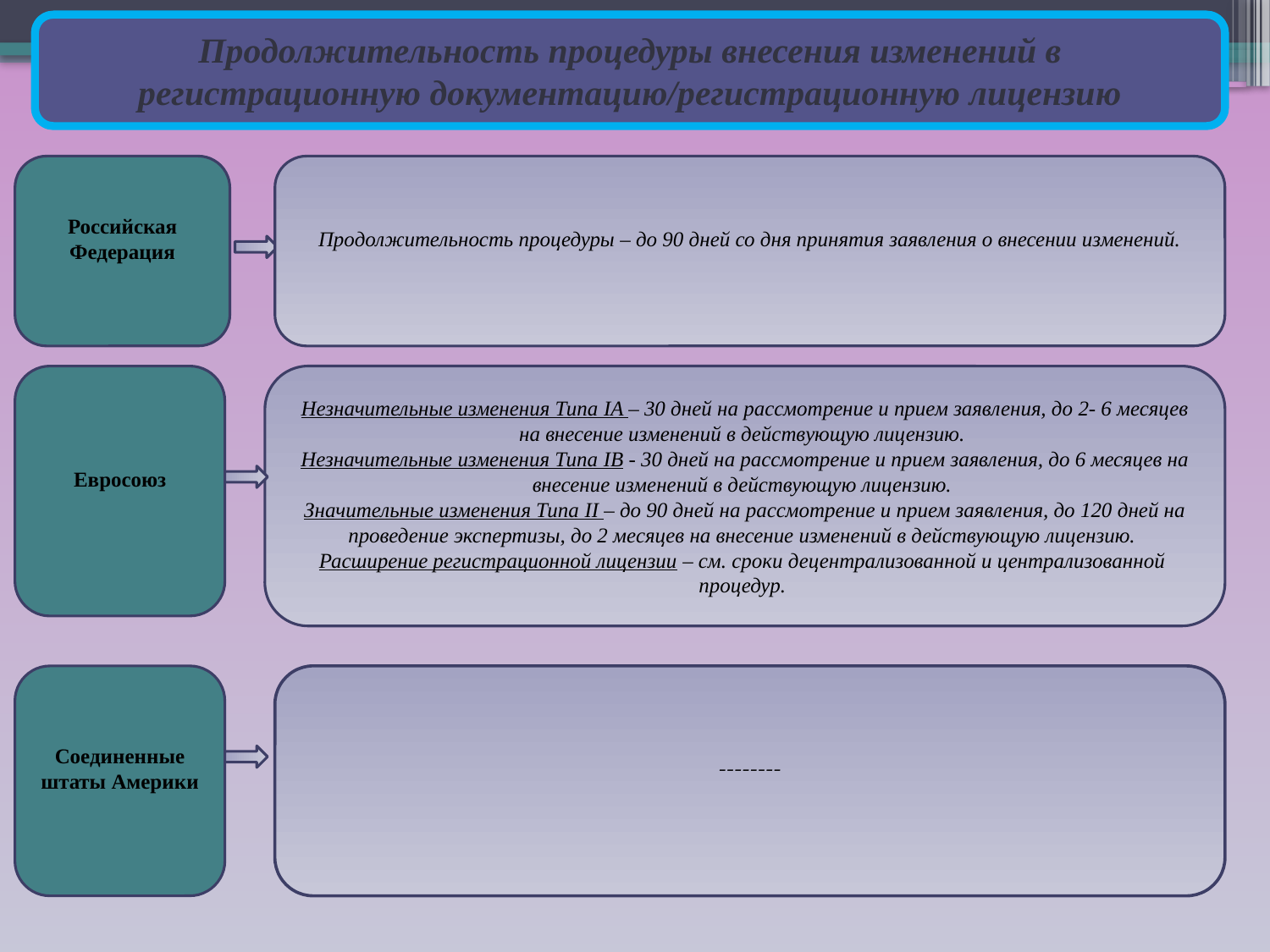

Продолжительность процедуры внесения изменений в регистрационную документацию/регистрационную лицензию
Российская Федерация

Продолжительность процедуры – до 90 дней со дня принятия заявления о внесении изменений.

Евросоюз

Незначительные изменения Типа IA – 30 дней на рассмотрение и прием заявления, до 2- 6 месяцев на внесение изменений в действующую лицензию.
Незначительные изменения Типа IB - 30 дней на рассмотрение и прием заявления, до 6 месяцев на внесение изменений в действующую лицензию.
Значительные изменения Типа II – до 90 дней на рассмотрение и прием заявления, до 120 дней на проведение экспертизы, до 2 месяцев на внесение изменений в действующую лицензию.
Расширение регистрационной лицензии – см. сроки децентрализованной и централизованной  процедур.

--------

Соединенные штаты Америки